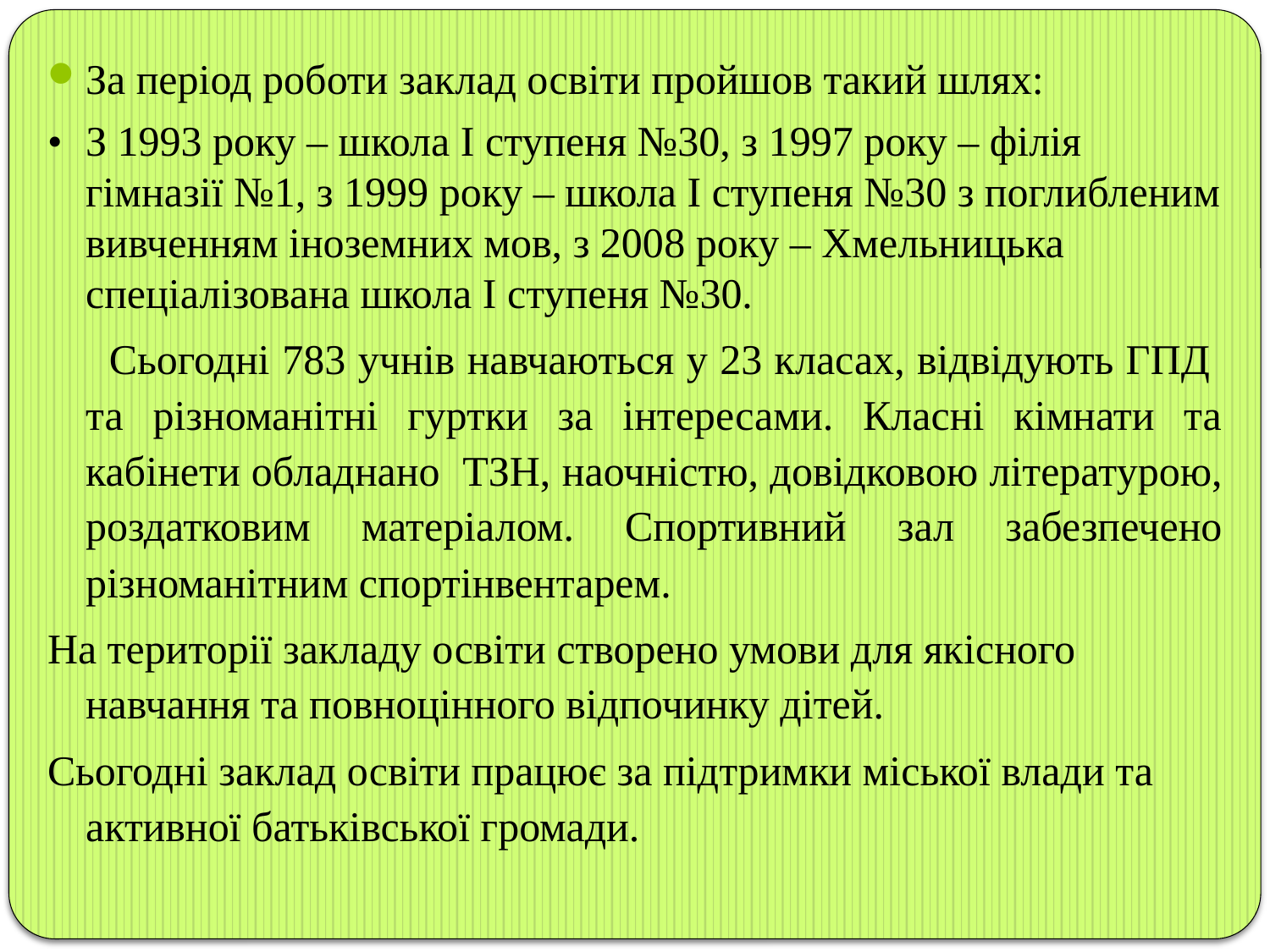

#
За період роботи заклад освіти пройшов такий шлях:
•	З 1993 року – школа І ступеня №30, з 1997 року – філія гімназії №1, з 1999 року – школа І ступеня №30 з поглибленим вивченням іноземних мов, з 2008 року – Хмельницька спеціалізована школа І ступеня №30.
     Сьогодні 783 учнів навчаються у 23 класах, відвідують ГПД  та різноманітні гуртки за інтересами. Класні кімнати та кабінети обладнано  ТЗН, наочністю, довідковою літературою, роздатковим матеріалом. Спортивний зал забезпечено різноманітним спортінвентарем.
На території закладу освіти створено умови для якісного навчання та повноцінного відпочинку дітей.
Сьогодні заклад освіти працює за підтримки міської влади та активної батьківської громади.